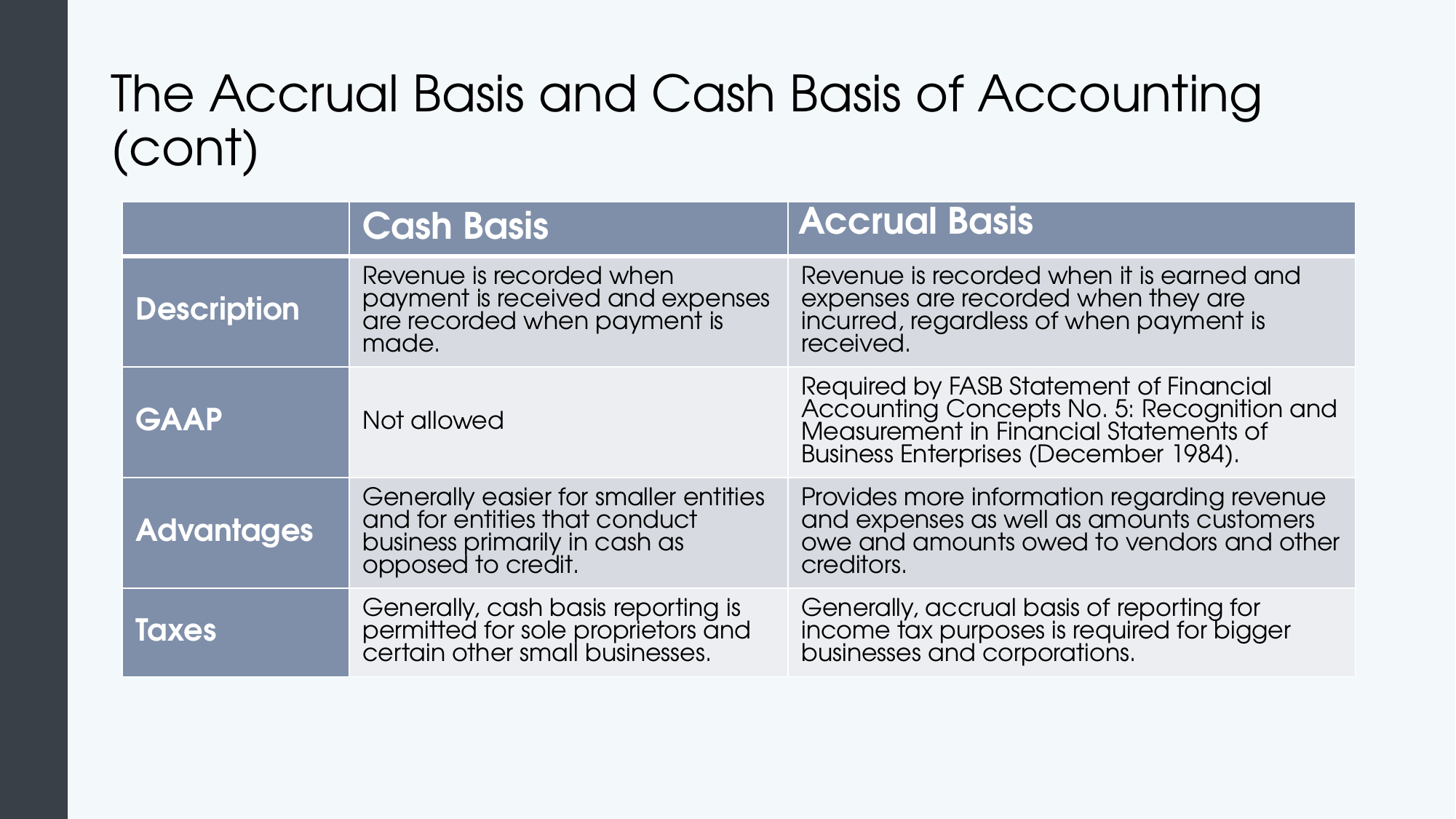

# The Accrual Basis and Cash Basis of Accounting (cont)
|  | Cash Basis | Accrual Basis |
| --- | --- | --- |
| Description | Revenue is recorded when payment is received and expenses are recorded when payment is made. | Revenue is recorded when it is earned and expenses are recorded when they are incurred, regardless of when payment is received. |
| GAAP | Not allowed | Required by FASB Statement of Financial Accounting Concepts No. 5: Recognition and Measurement in Financial Statements of Business Enterprises (December 1984). |
| Advantages | Generally easier for smaller entities and for entities that conduct business primarily in cash as opposed to credit. | Provides more information regarding revenue and expenses as well as amounts customers owe and amounts owed to vendors and other creditors. |
| Taxes | Generally, cash basis reporting is permitted for sole proprietors and certain other small businesses. | Generally, accrual basis of reporting for income tax purposes is required for bigger businesses and corporations. |